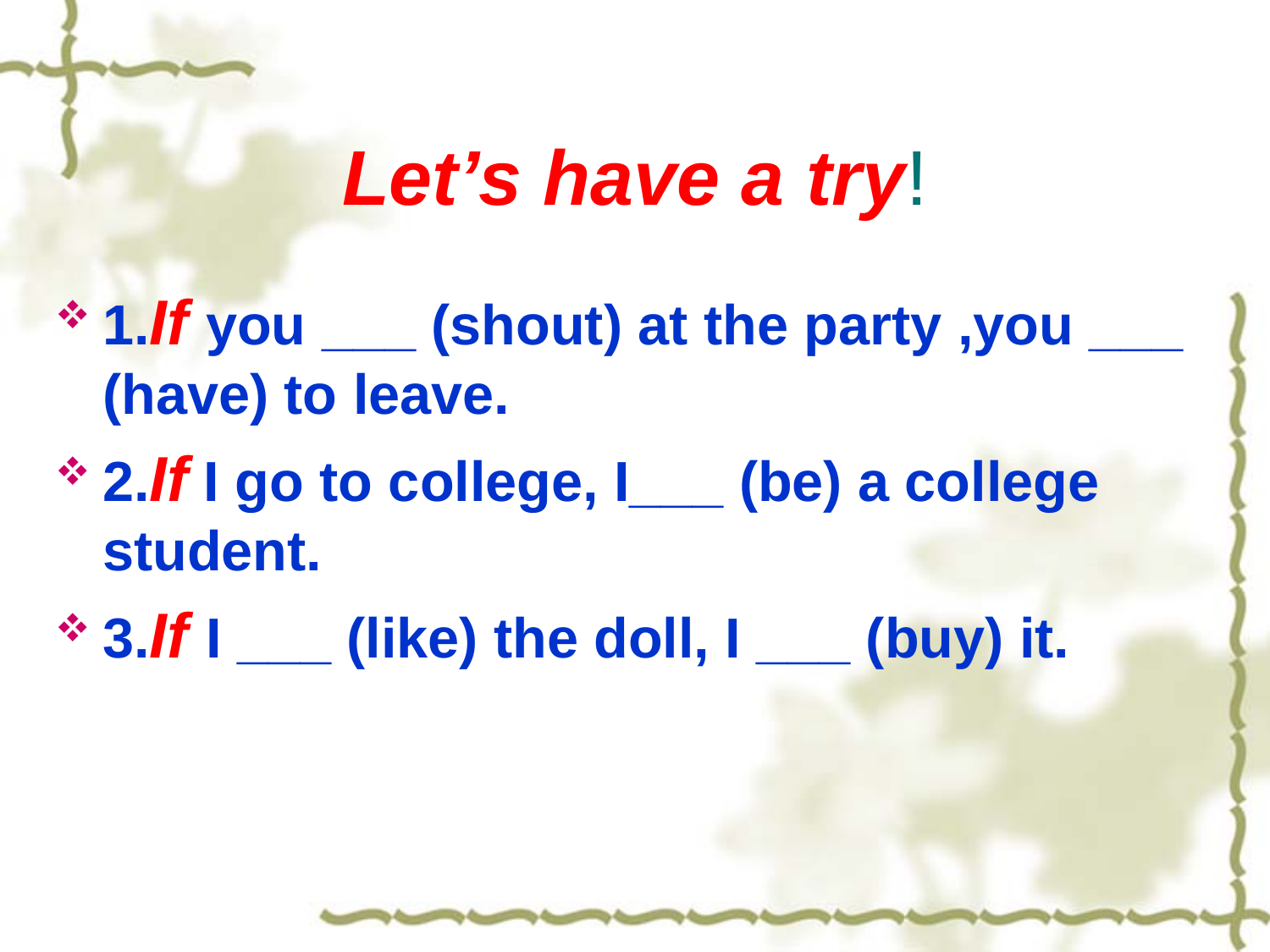

# Let’s have a try!
1.If you ___ (shout) at the party ,you ___ (have) to leave.
2.If I go to college, I___ (be) a college student.
3.If I ___ (like) the doll, I ___ (buy) it.